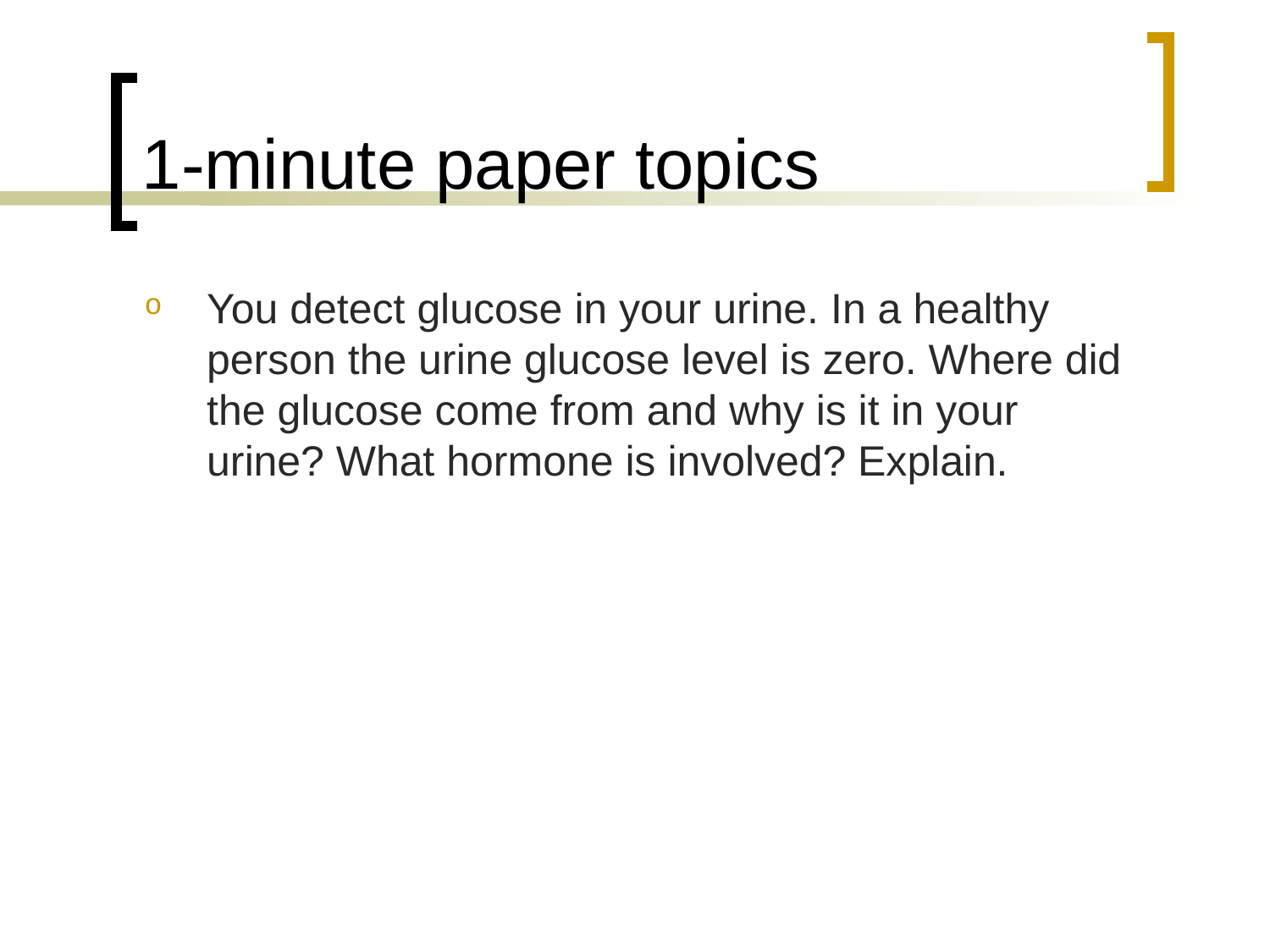

# 1-minute paper topics
You detect glucose in your urine. In a healthy person the urine glucose level is zero. Where did the glucose come from and why is it in your urine? What hormone is involved? Explain.